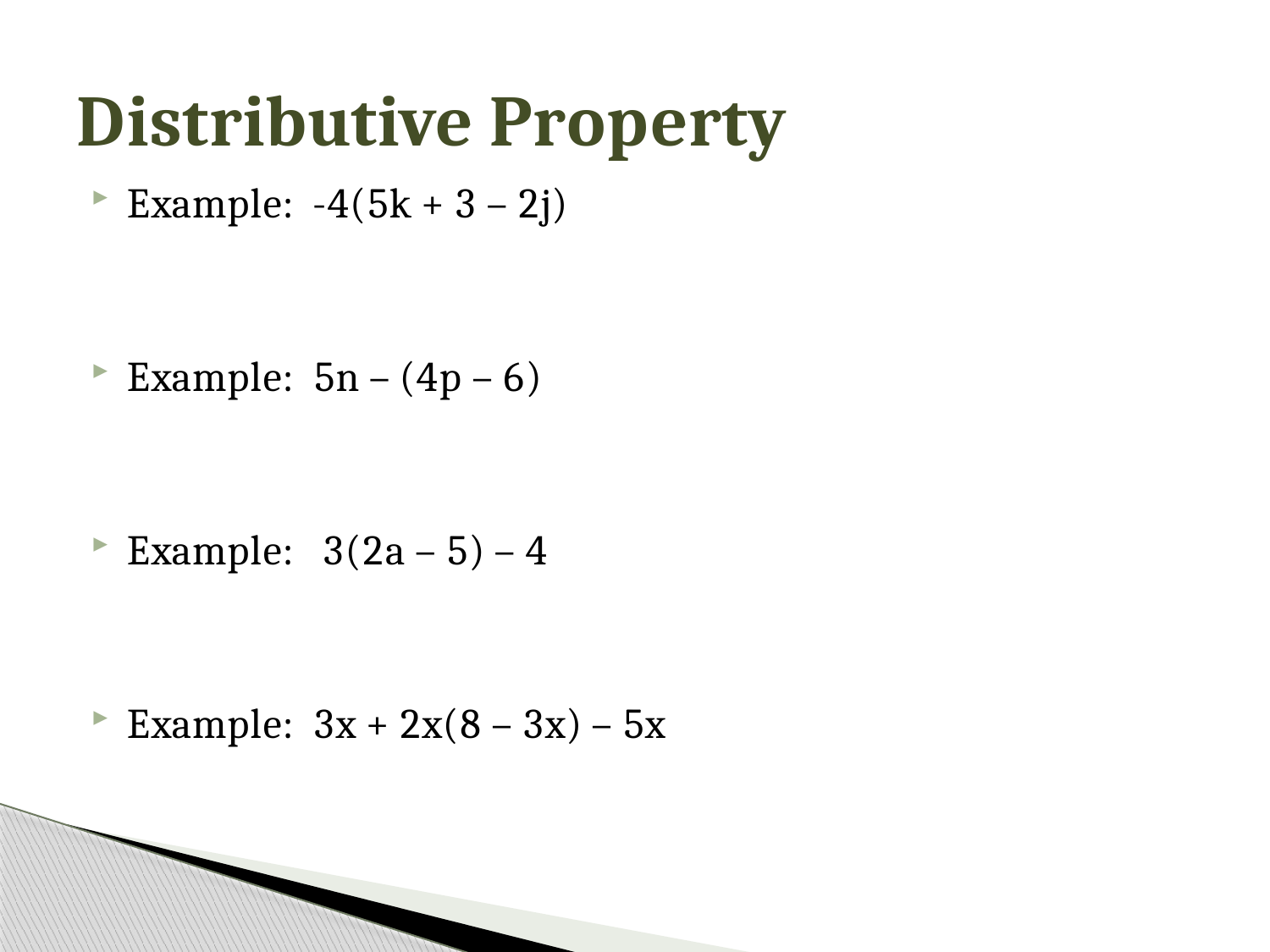

# Distributive Property
Example:  -4(5k + 3 – 2j)

Example:  5n – (4p – 6)

Example:   3(2a – 5) – 4

Example:  3x + 2x(8 – 3x) – 5x